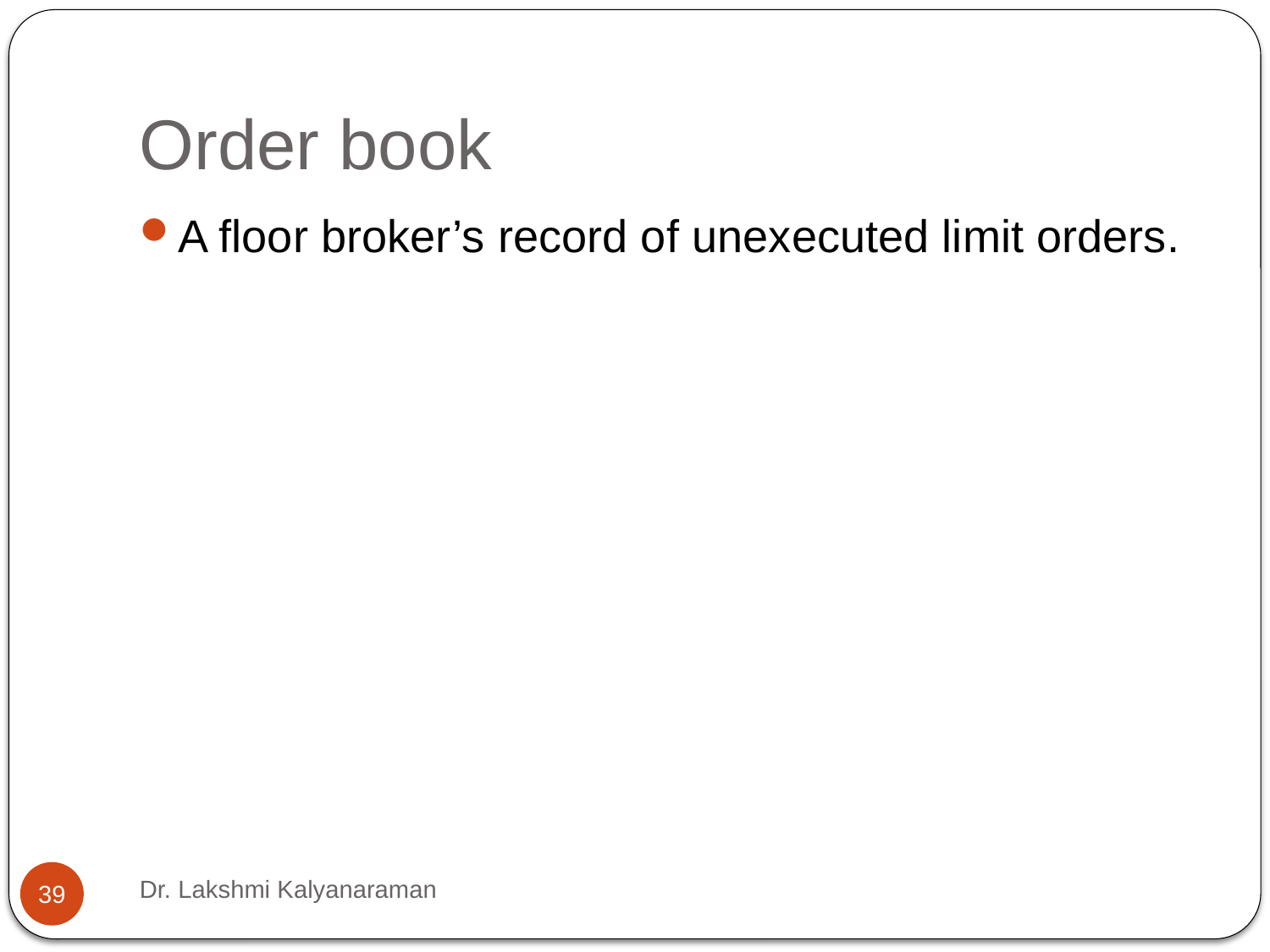

# Order book
A floor broker’s record of unexecuted limit orders.
Dr. Lakshmi Kalyanaraman
39